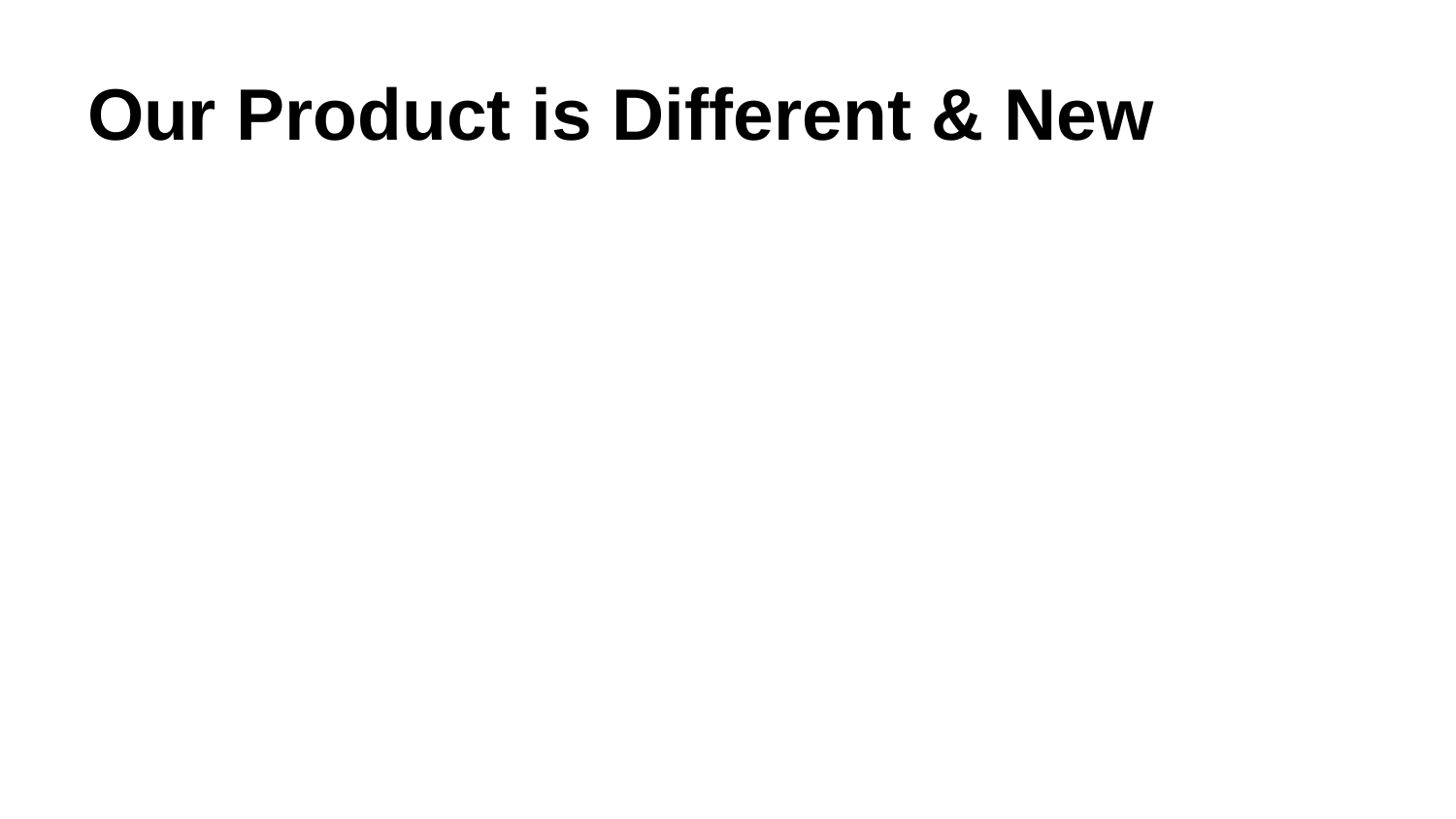

# Our Product is Different & New